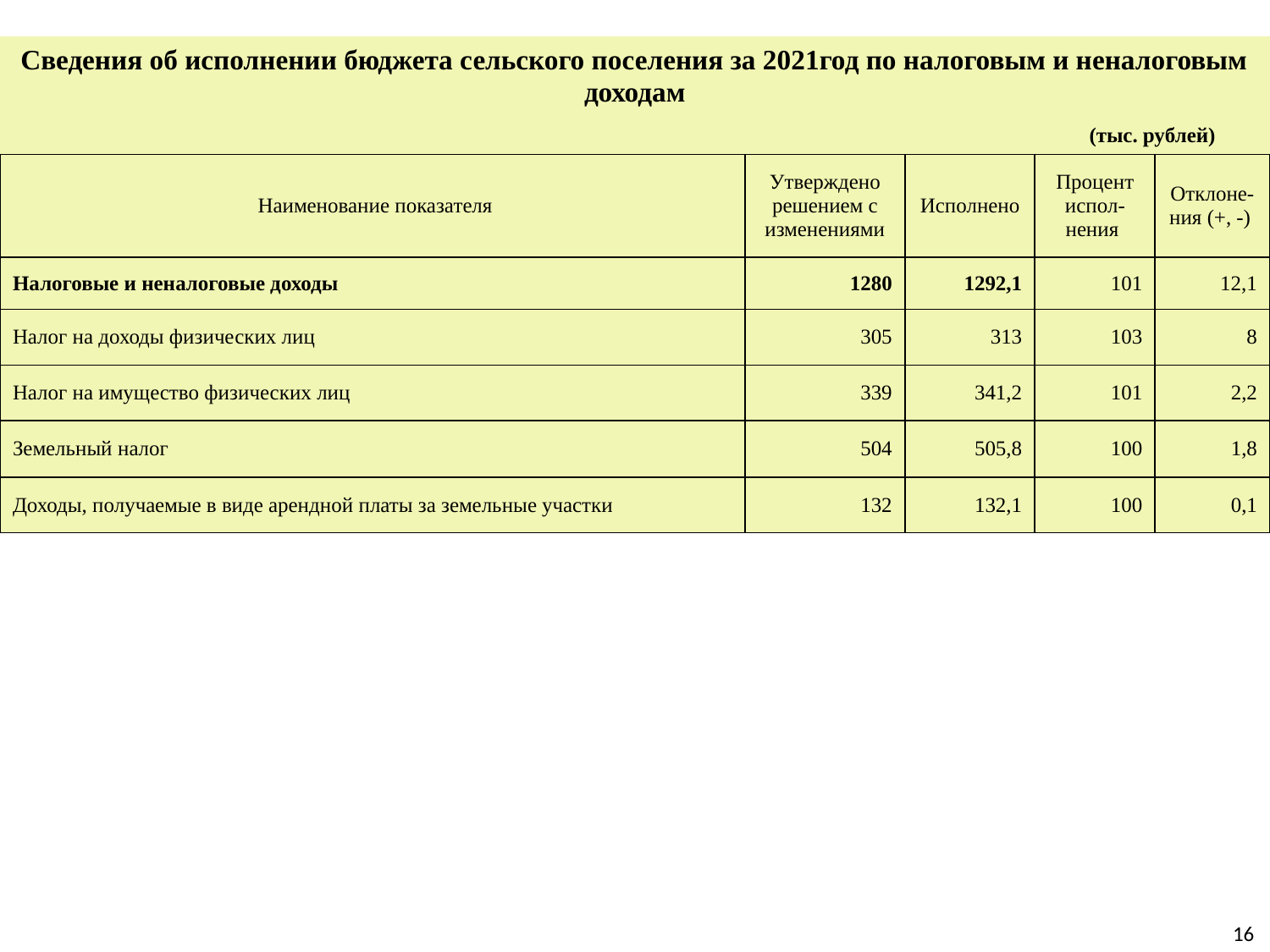

| Сведения об исполнении бюджета сельского поселения за 2021год по налоговым и неналоговым доходам |  |  |  |  |
| --- | --- | --- | --- | --- |
|  |  |  | (тыс. рублей) |  |
| Наименование показателя | Утверждено решением с изменениями | Исполнено | Процент испол-нения | Отклоне-ния (+, -) |
| Налоговые и неналоговые доходы | 1280 | 1292,1 | 101 | 12,1 |
| Налог на доходы физических лиц | 305 | 313 | 103 | 8 |
| Налог на имущество физических лиц | 339 | 341,2 | 101 | 2,2 |
| Земельный налог | 504 | 505,8 | 100 | 1,8 |
| Доходы, получаемые в виде арендной платы за земельные участки | 132 | 132,1 | 100 | 0,1 |
16